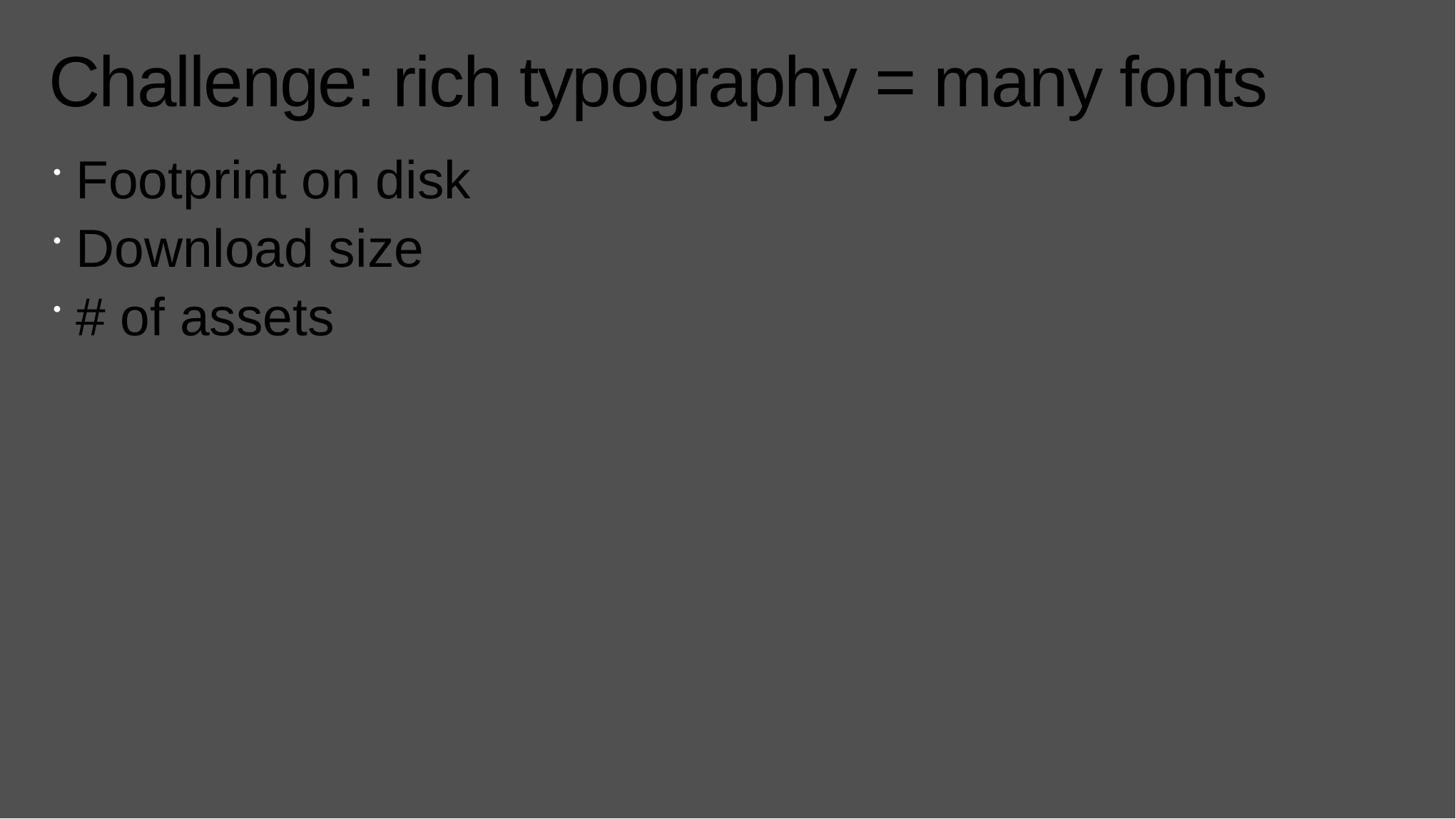

# Challenge: rich typography = many fonts
Footprint on disk
Download size
# of assets